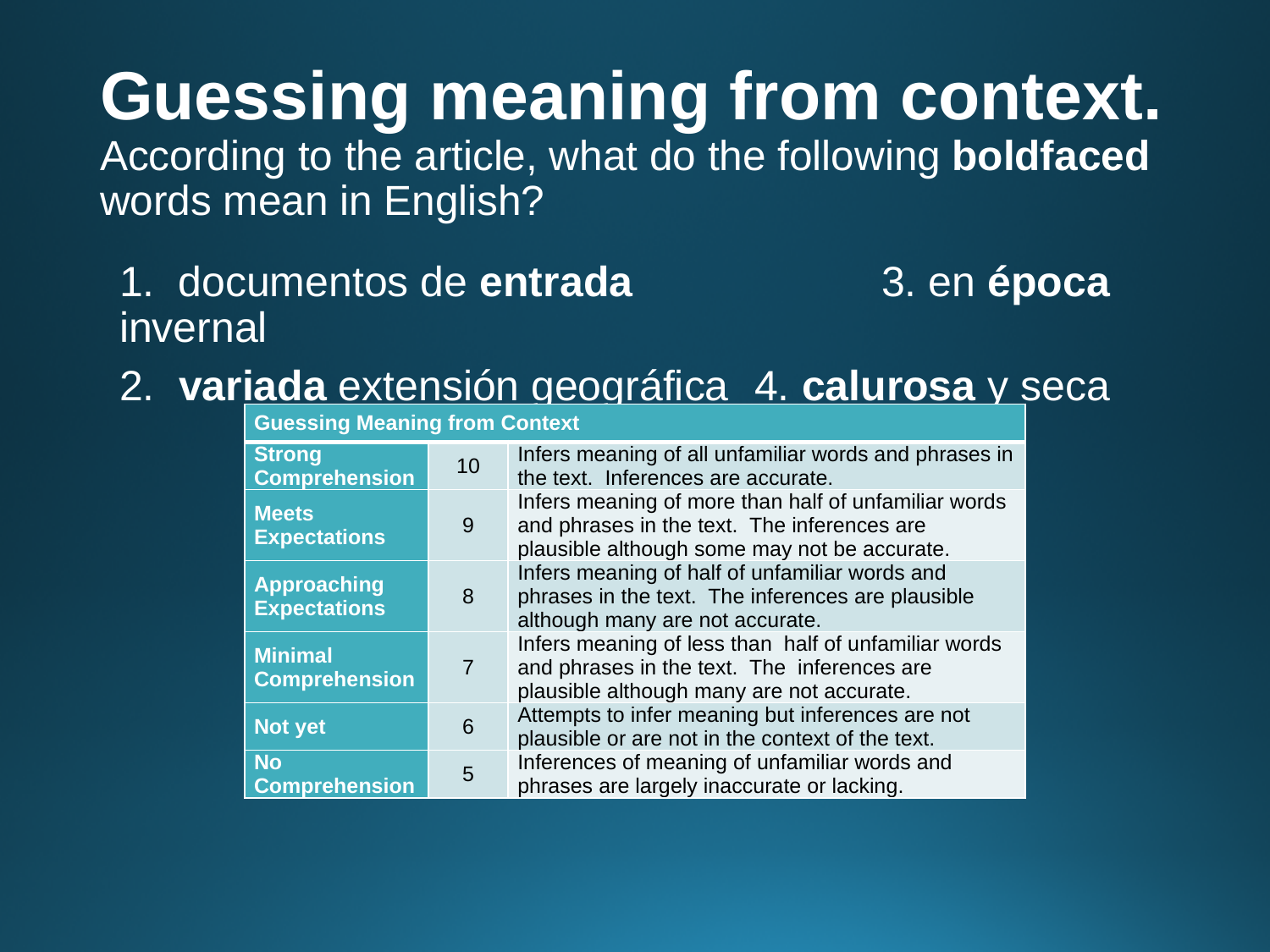

# Guessing meaning from context. According to the article, what do the following boldfaced words mean in English?
1.  documentos de entrada		3. en época invernal
2.  variada extensión geográfica	4. calurosa y seca

| Guessing Meaning from Context |  |  |
| --- | --- | --- |
| Strong Comprehension | 10 | Infers meaning of all unfamiliar words and phrases in the text. Inferences are accurate. |
| Meets Expectations | 9 | Infers meaning of more than half of unfamiliar words and phrases in the text. The inferences are plausible although some may not be accurate. |
| Approaching Expectations | 8 | Infers meaning of half of unfamiliar words and phrases in the text. The inferences are plausible although many are not accurate. |
| Minimal Comprehension | 7 | Infers meaning of less than half of unfamiliar words and phrases in the text. The inferences are plausible although many are not accurate. |
| Not yet | 6 | Attempts to infer meaning but inferences are not plausible or are not in the context of the text. |
| No Comprehension | 5 | Inferences of meaning of unfamiliar words and phrases are largely inaccurate or lacking. |